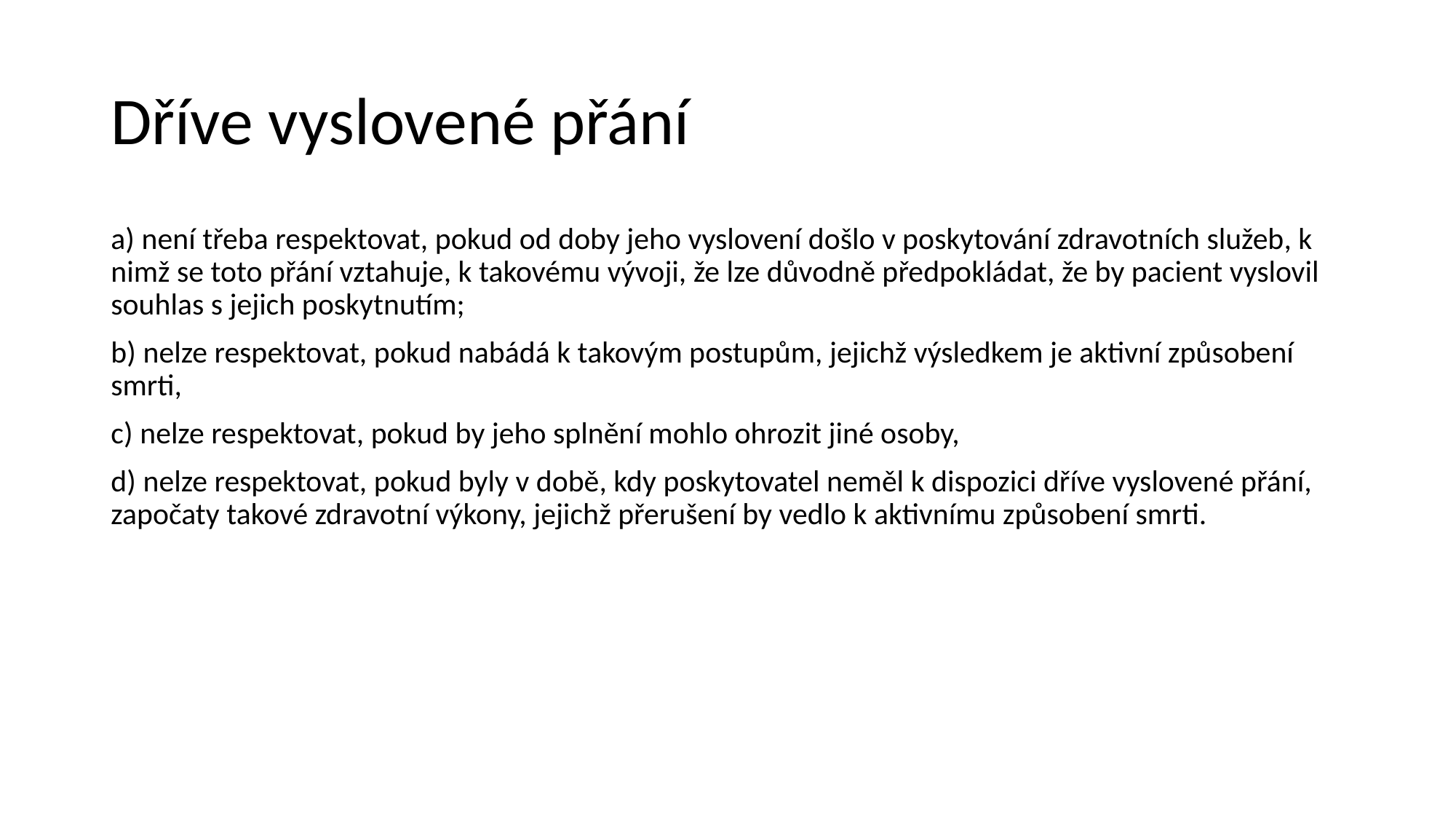

# Dříve vyslovené přání
a) není třeba respektovat, pokud od doby jeho vyslovení došlo v poskytování zdravotních služeb, k nimž se toto přání vztahuje, k takovému vývoji, že lze důvodně předpokládat, že by pacient vyslovil souhlas s jejich poskytnutím;
b) nelze respektovat, pokud nabádá k takovým postupům, jejichž výsledkem je aktivní způsobení smrti,
c) nelze respektovat, pokud by jeho splnění mohlo ohrozit jiné osoby,
d) nelze respektovat, pokud byly v době, kdy poskytovatel neměl k dispozici dříve vyslovené přání, započaty takové zdravotní výkony, jejichž přerušení by vedlo k aktivnímu způsobení smrti.